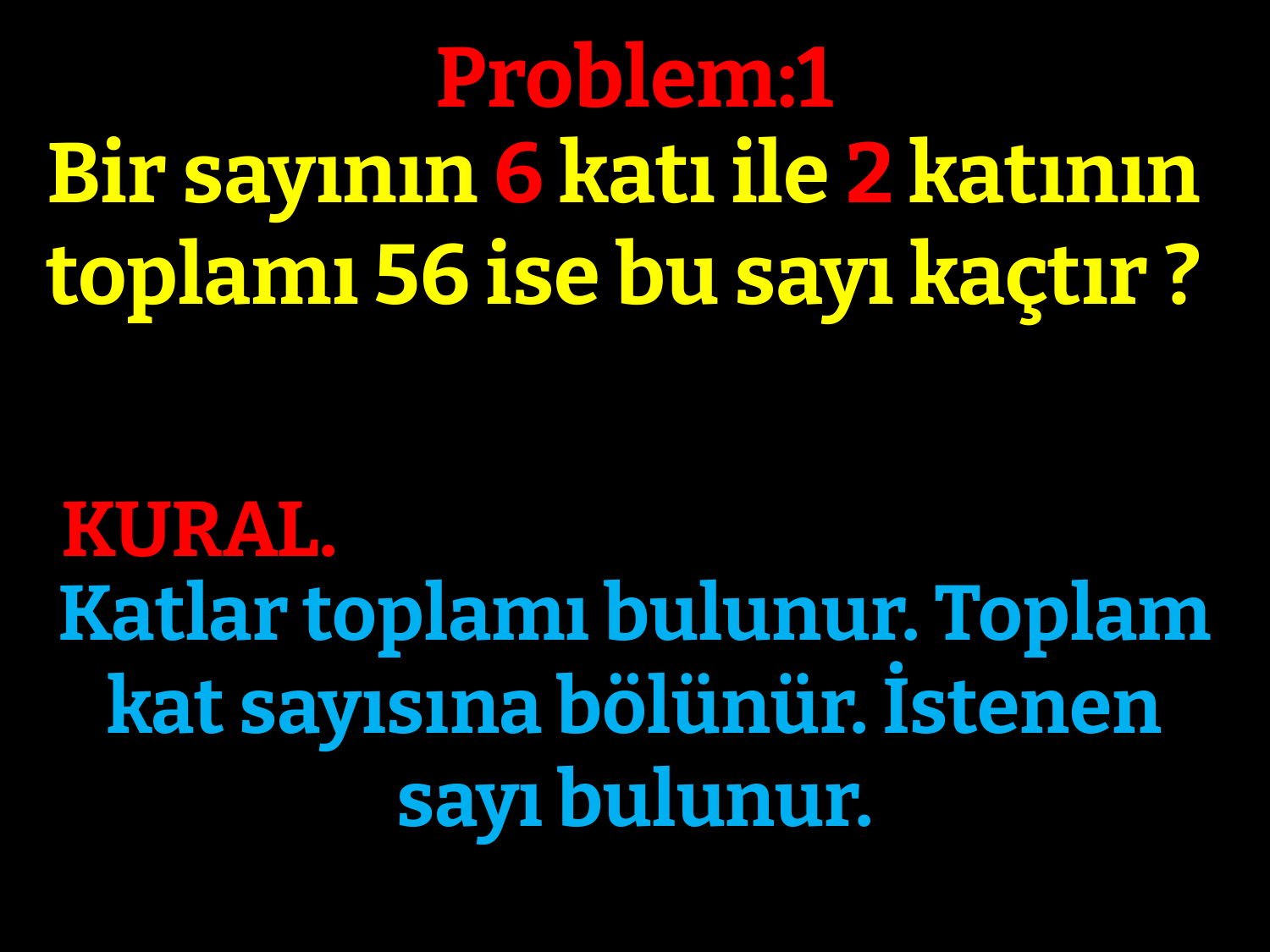

Problem:1
Bir sayının 6 katı ile 2 katının toplamı 56 ise bu sayı kaçtır ?
#
KURAL.
Katlar toplamı bulunur. Toplam kat sayısına bölünür. İstenen sayı bulunur.